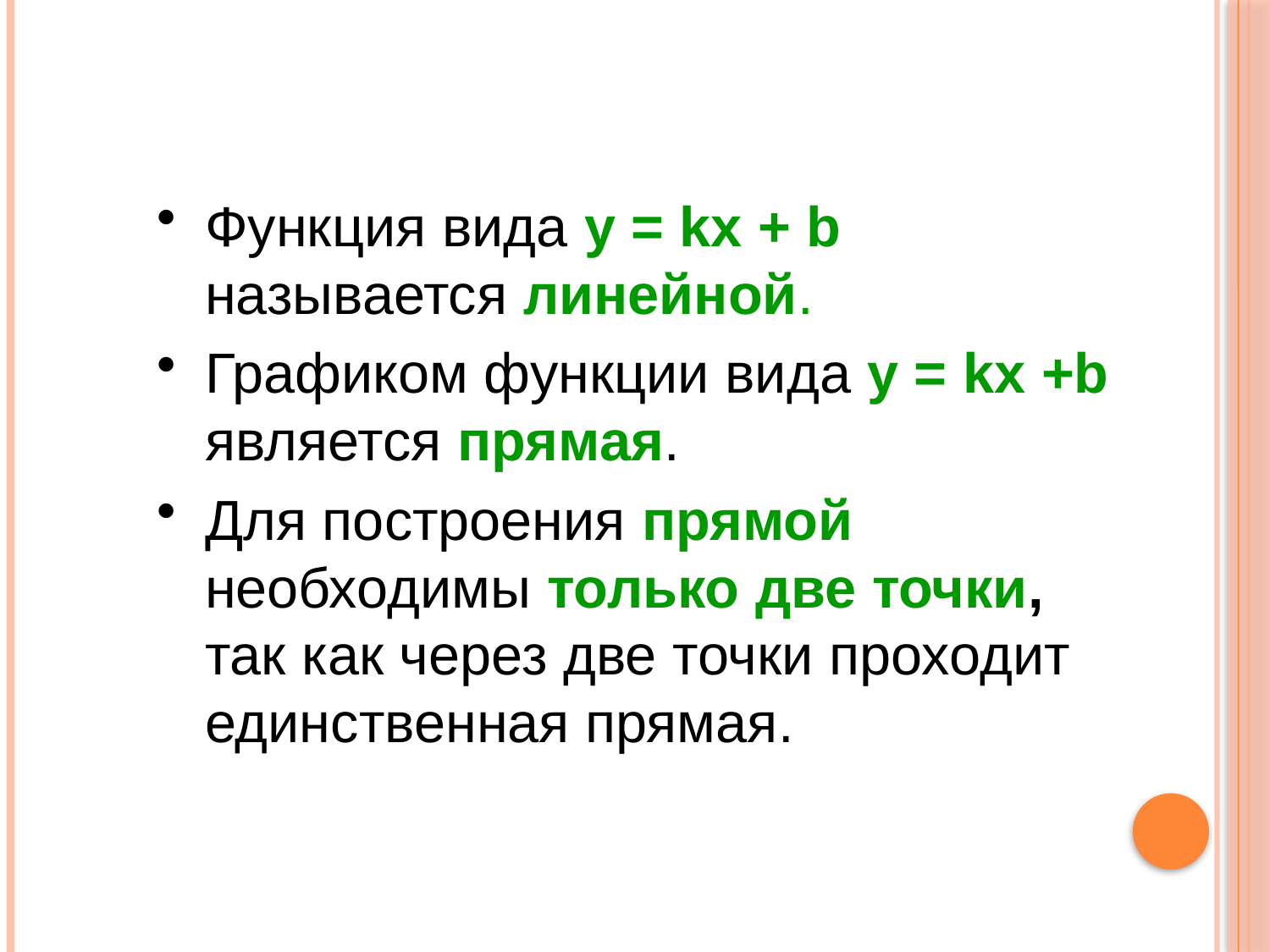

Функция вида у = kx + b называется линейной.
Графиком функции вида у = kx +b является прямая.
Для построения прямой необходимы только две точки, так как через две точки проходит единственная прямая.